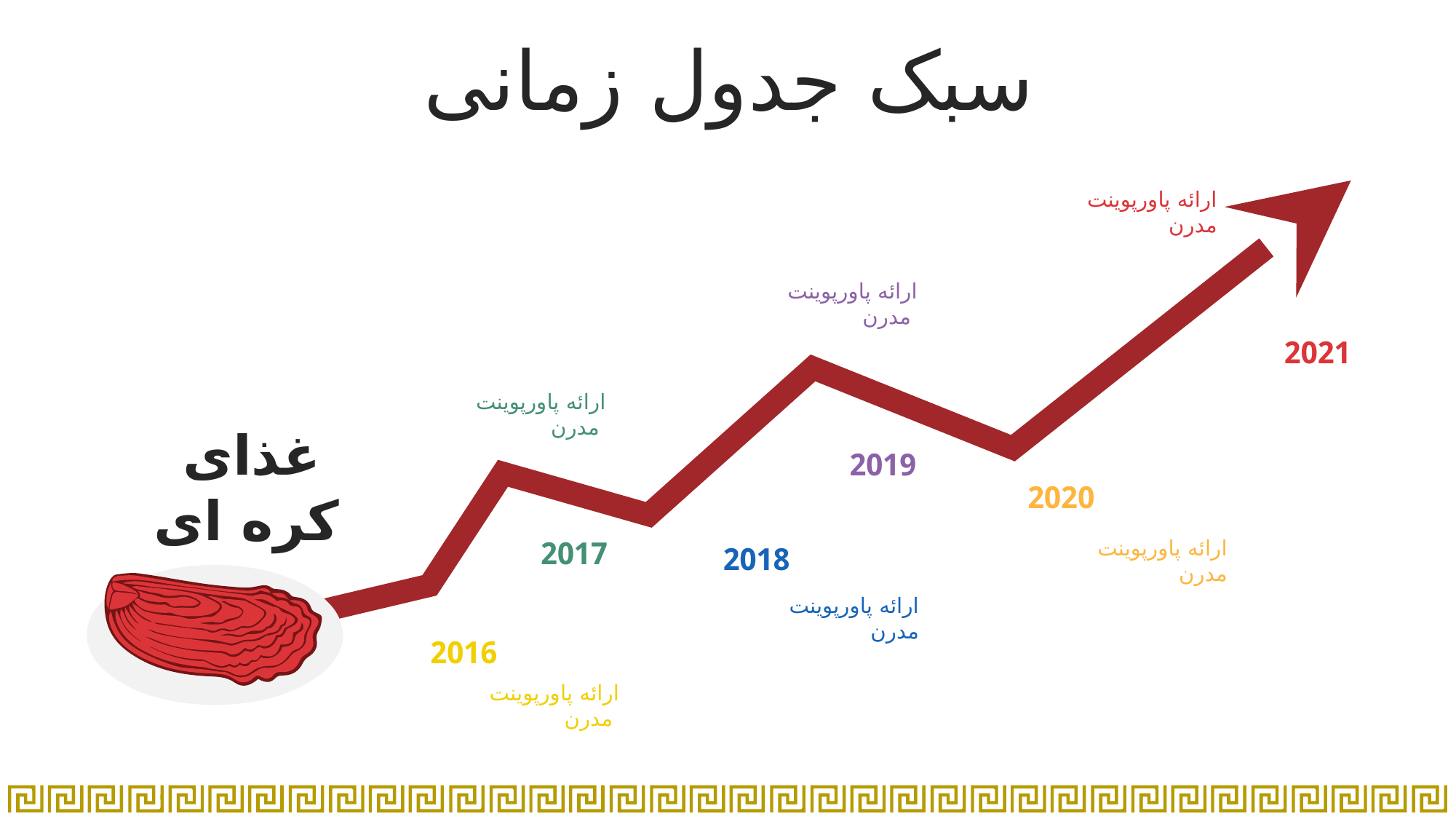

سبک جدول زمانی

ارائه پاورپوینت
مدرن
ارائه پاورپوینت
 مدرن
2021
ارائه پاورپوینت
 مدرن
غذای
کره ای
2019
2020
2017
ارائه پاورپوینت
مدرن
2018

ارائه پاورپوینت
مدرن
2016
ارائه پاورپوینت
 مدرن